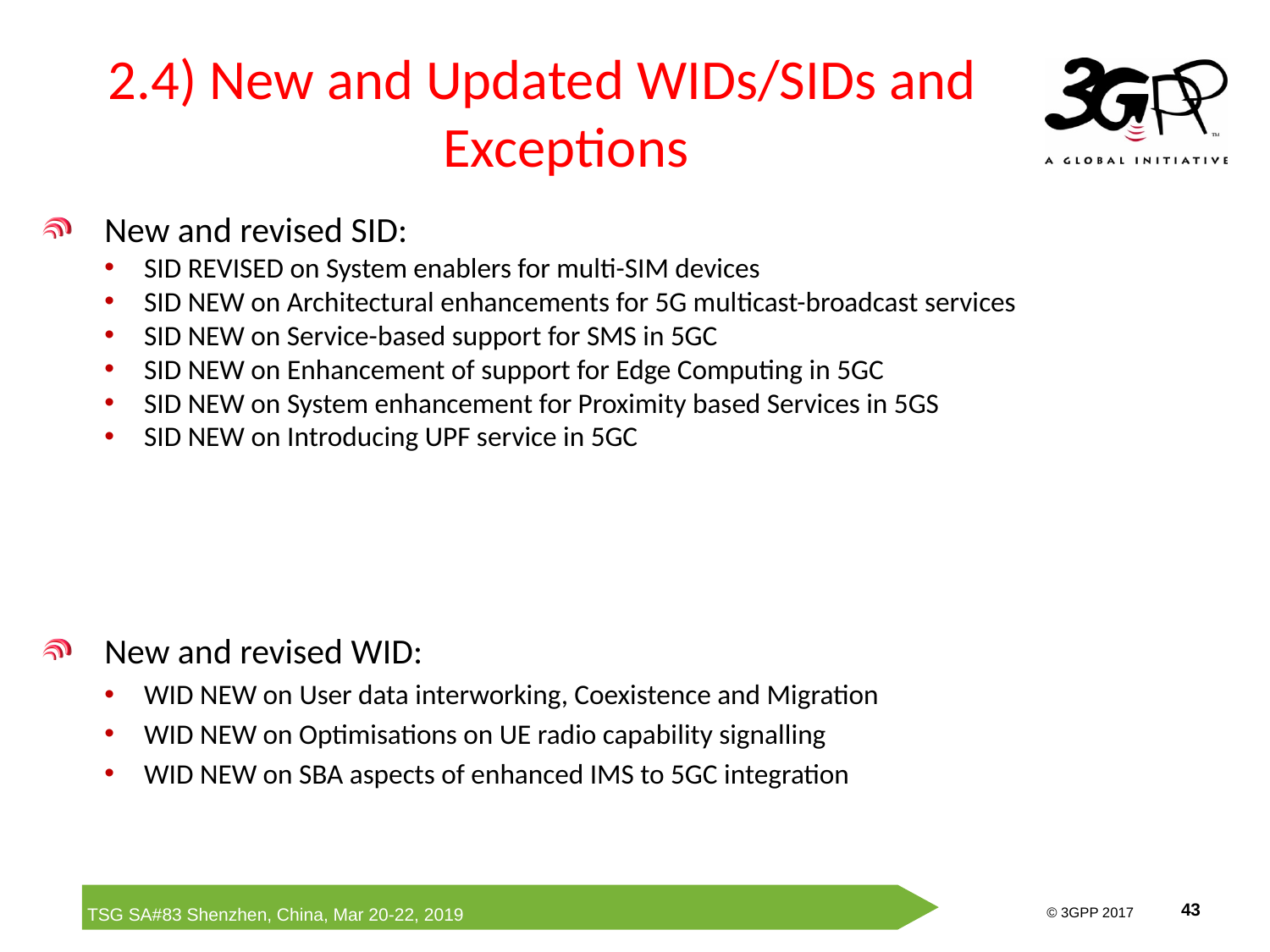

# 2.4) New and Updated WIDs/SIDs and Exceptions
New and revised SID:
SID REVISED on System enablers for multi-SIM devices
SID NEW on Architectural enhancements for 5G multicast-broadcast services
SID NEW on Service-based support for SMS in 5GC
SID NEW on Enhancement of support for Edge Computing in 5GC
SID NEW on System enhancement for Proximity based Services in 5GS
SID NEW on Introducing UPF service in 5GC

New and revised WID:
WID NEW on User data interworking, Coexistence and Migration
WID NEW on Optimisations on UE radio capability signalling
WID NEW on SBA aspects of enhanced IMS to 5GC integration